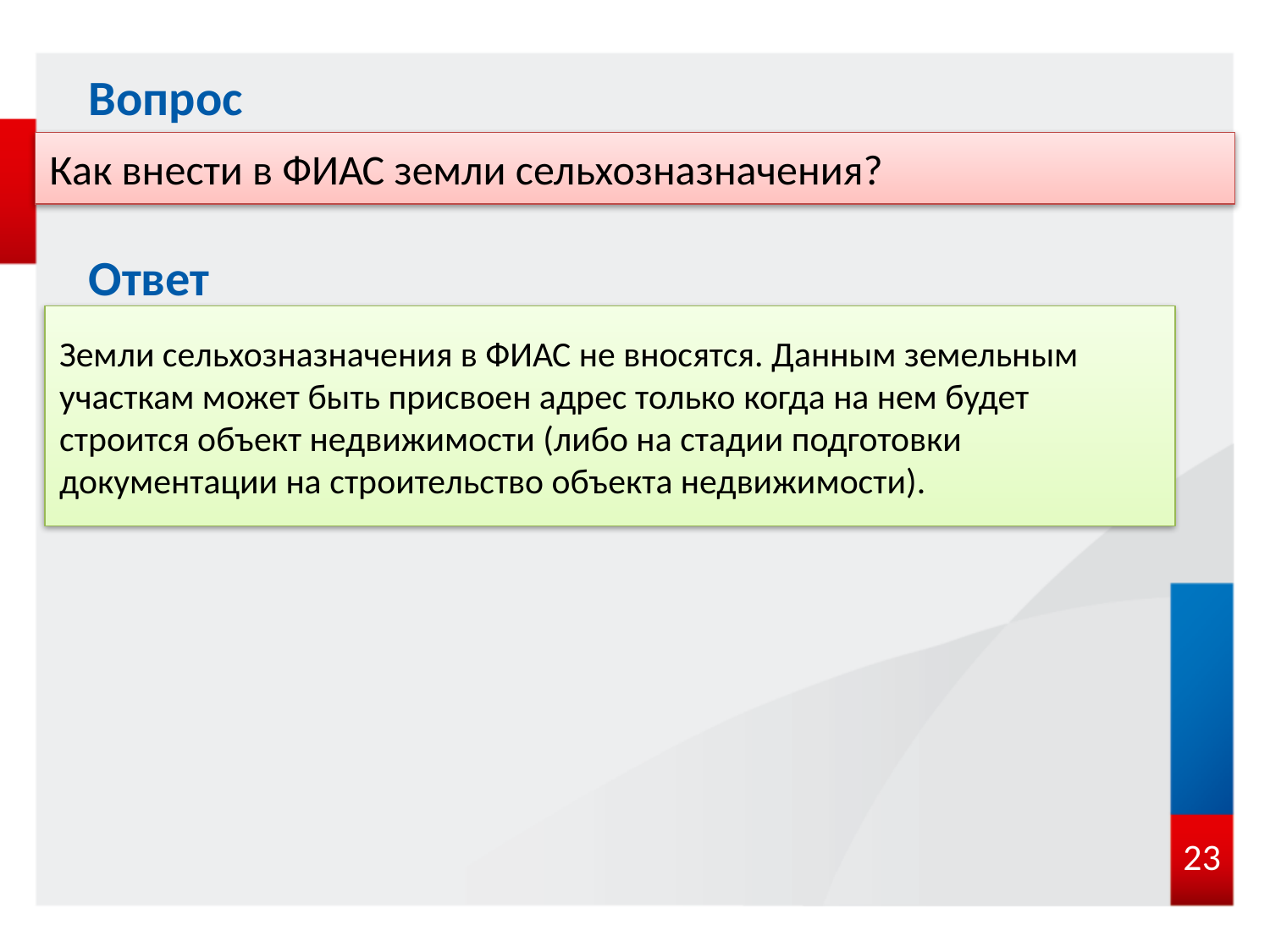

Вопрос
Как внести в ФИАС земли сельхозназначения?
Ответ
Земли сельхозназначения в ФИАС не вносятся. Данным земельным участкам может быть присвоен адрес только когда на нем будет строится объект недвижимости (либо на стадии подготовки документации на строительство объекта недвижимости).
23